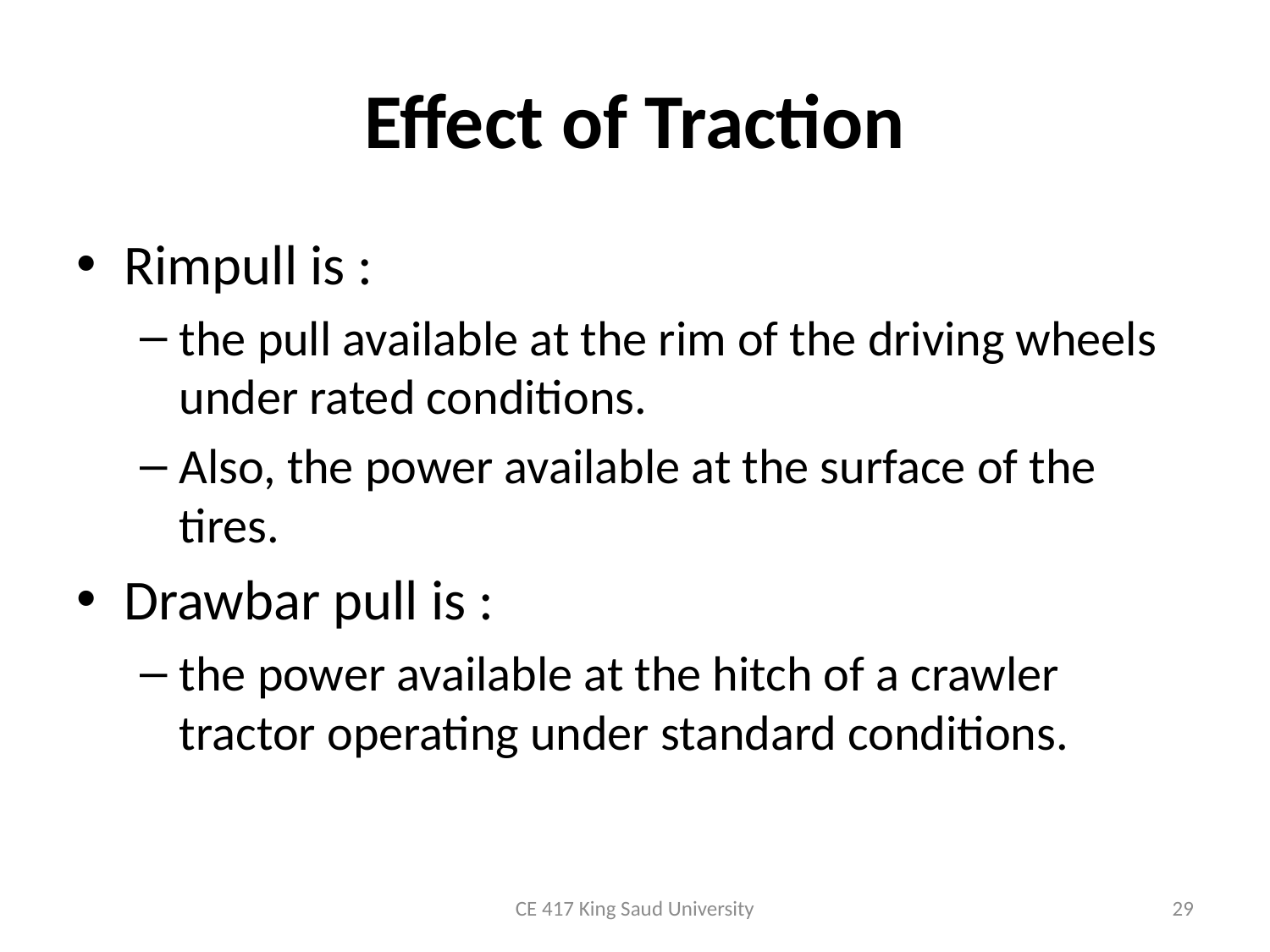

# Effect of Traction
Rimpull is :
the pull available at the rim of the driving wheels under rated conditions.
Also, the power available at the surface of the tires.
Drawbar pull is :
the power available at the hitch of a crawler tractor operating under standard conditions.
CE 417 King Saud University
29